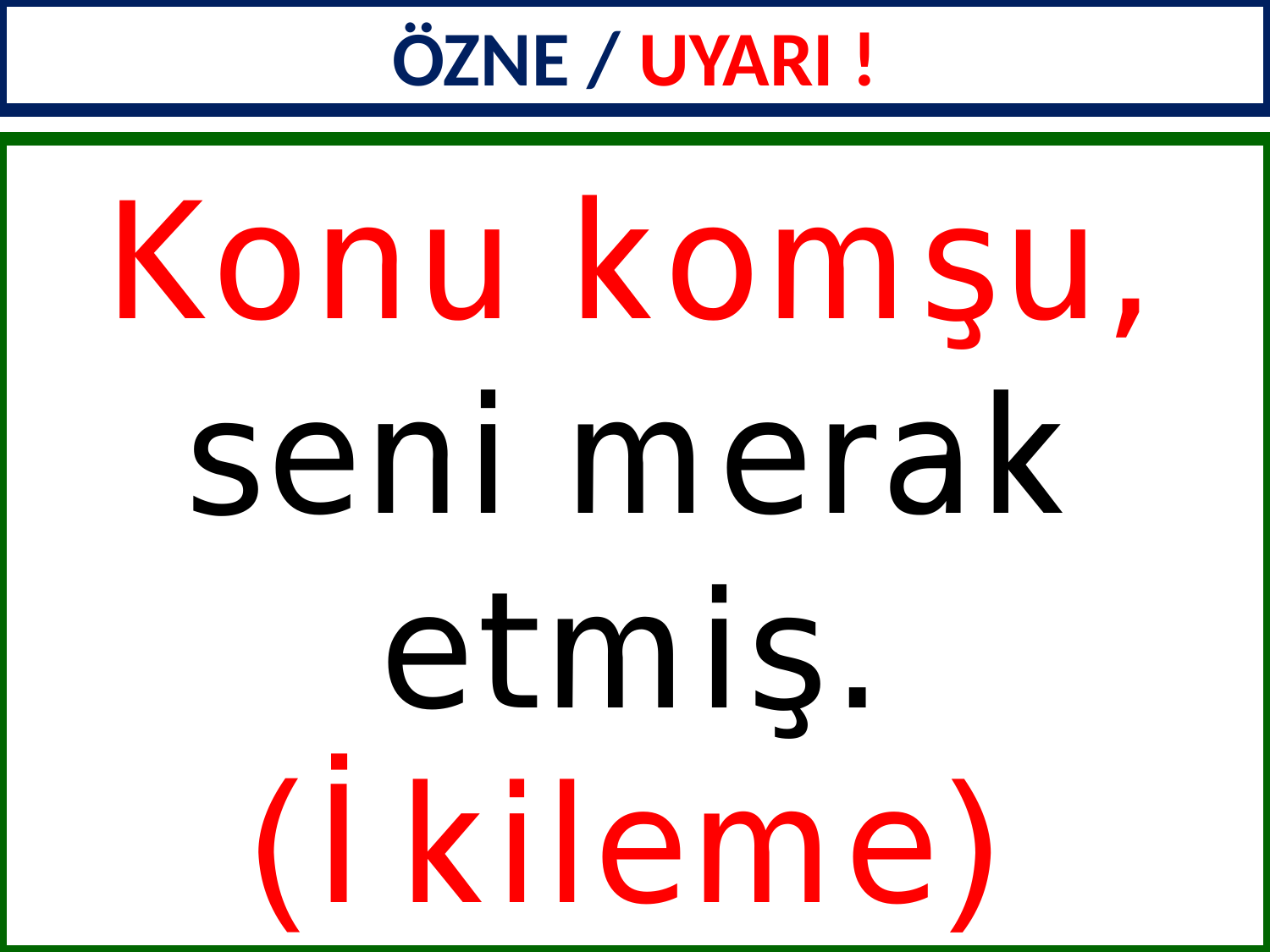

ÖZNE / UYARI !
Konu komşu, seni merak etmiş.
(İkileme)